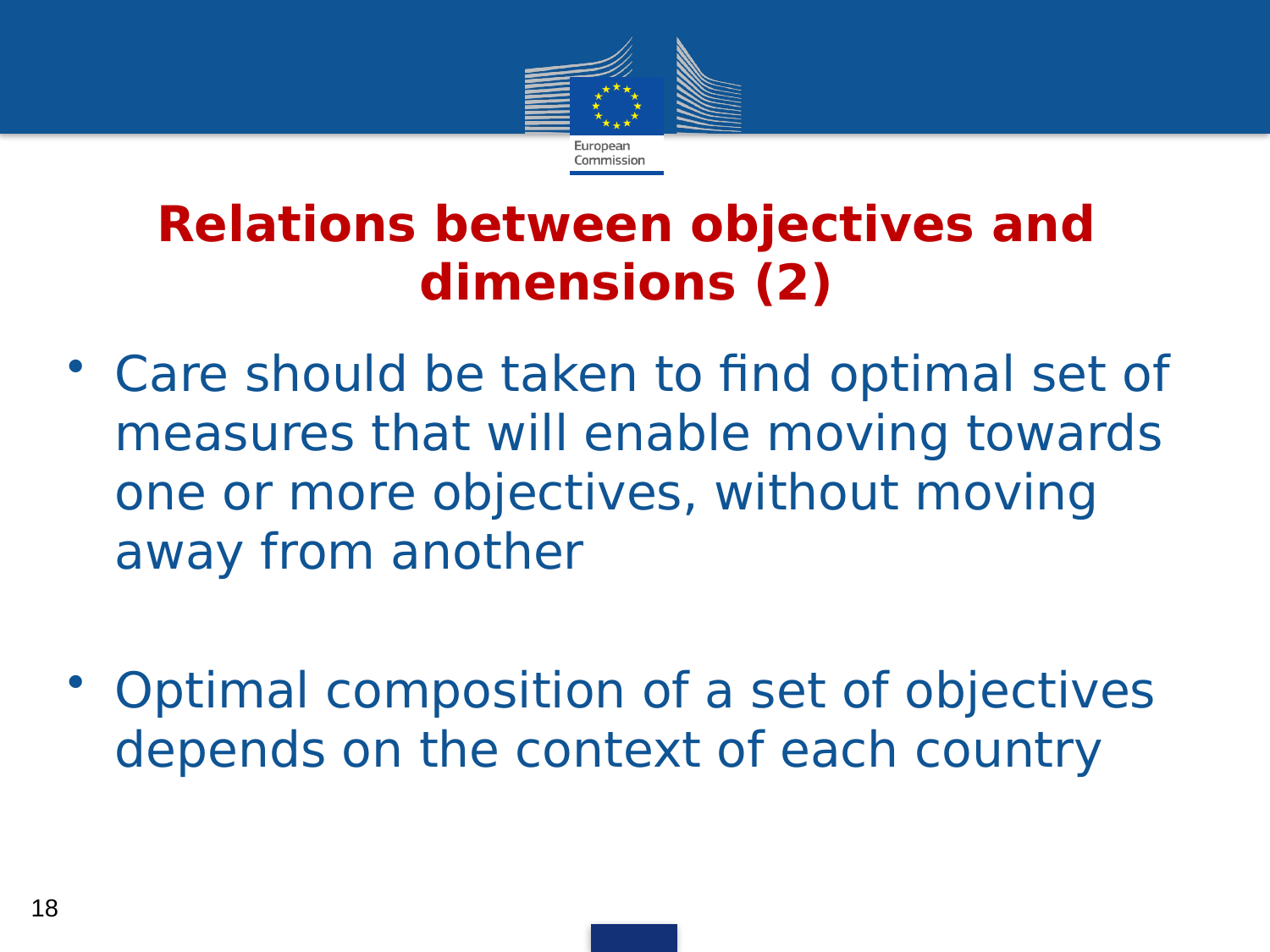

# Relations between objectives and dimensions (2)
Care should be taken to find optimal set of measures that will enable moving towards one or more objectives, without moving away from another

Optimal composition of a set of objectives depends on the context of each country

18